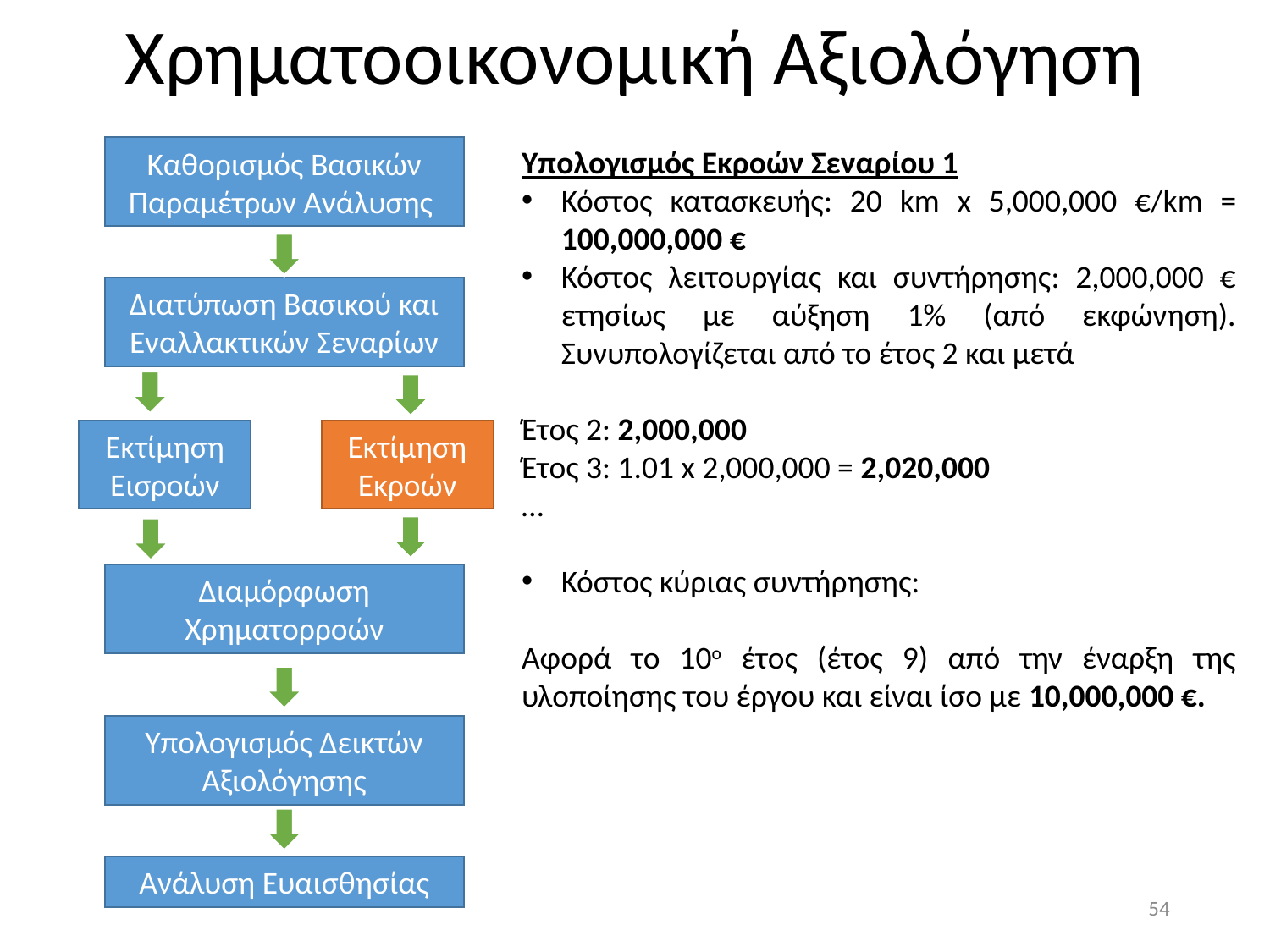

# Χρηματοοικονομική Αξιολόγηση
Υπολογισμός Εκροών Σεναρίου 1
Κόστος κατασκευής: 20 km x 5,000,000 €/km = 100,000,000 €
Κόστος λειτουργίας και συντήρησης: 2,000,000 € ετησίως με αύξηση 1% (από εκφώνηση). Συνυπολογίζεται από το έτος 2 και μετά

Έτος 2: 2,000,000
Έτος 3: 1.01 x 2,000,000 = 2,020,000
…

Κόστος κύριας συντήρησης:

Αφορά το 10ο έτος (έτος 9) από την έναρξη της υλοποίησης του έργου και είναι ίσο με 10,000,000 €.
Καθορισμός Βασικών Παραμέτρων Ανάλυσης

Διατύπωση Βασικού και Εναλλακτικών Σεναρίων

Εκτίμηση Εκροών
Εκτίμηση Εισροών

Διαμόρφωση Χρηματορροών

Υπολογισμός Δεικτών Αξιολόγησης

Ανάλυση Ευαισθησίας
54